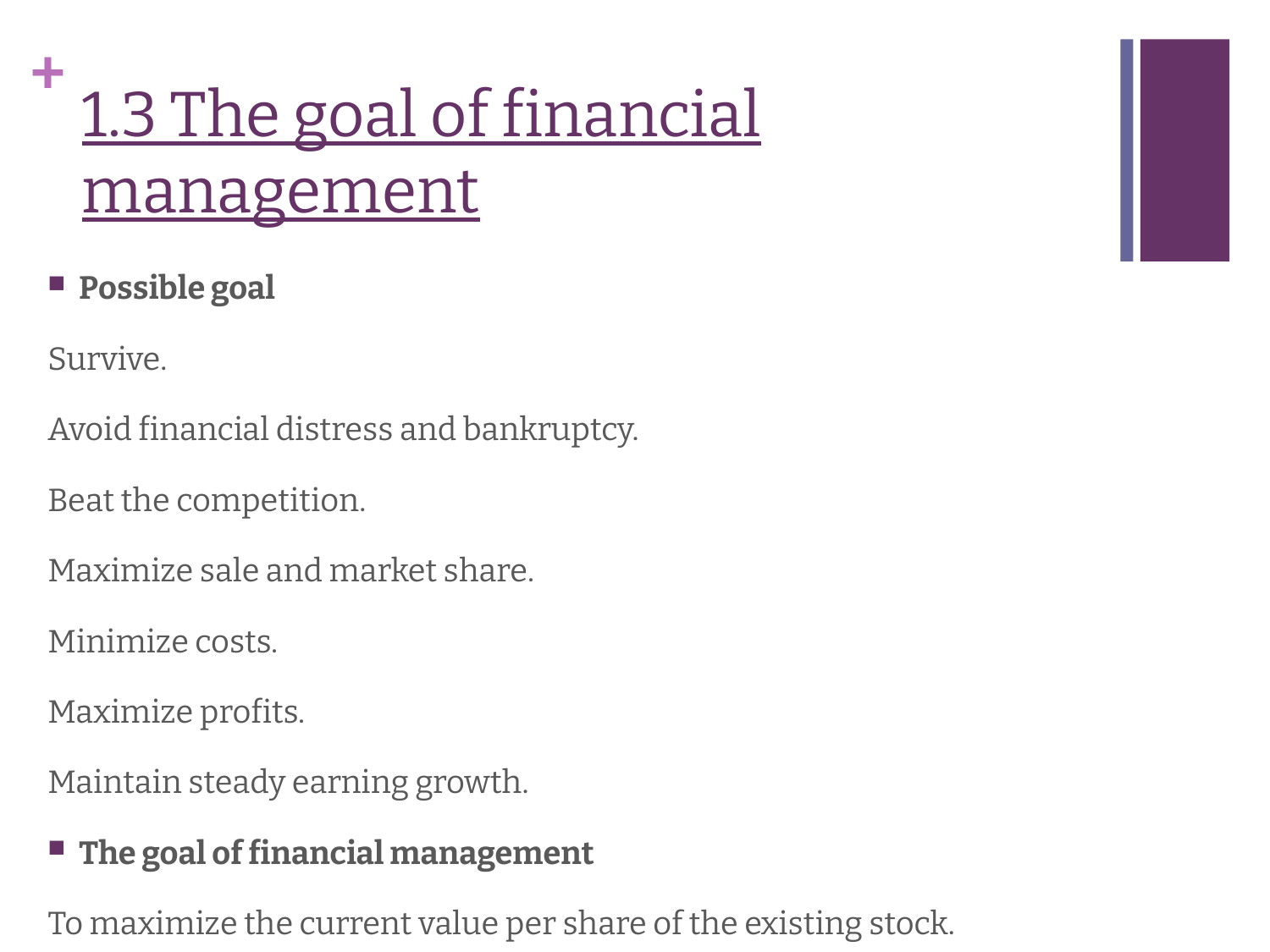

# 1.3 The goal of financial management
Possible goal
Survive.
Avoid financial distress and bankruptcy.
Beat the competition.
Maximize sale and market share.
Minimize costs.
Maximize profits.
Maintain steady earning growth.
The goal of financial management
To maximize the current value per share of the existing stock.